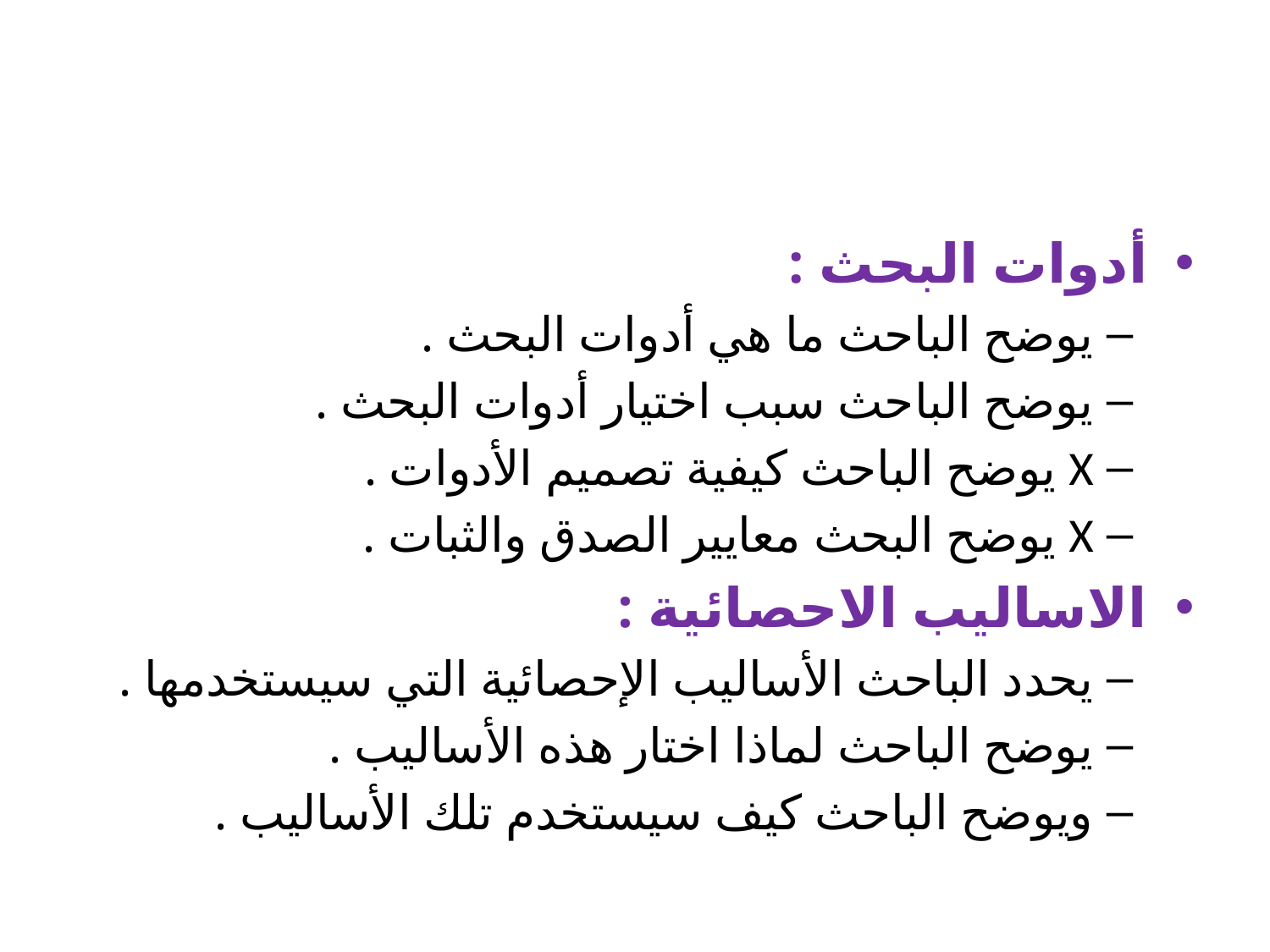

#
أدوات البحث :
يوضح الباحث ما هي أدوات البحث .
يوضح الباحث سبب اختيار أدوات البحث .
X يوضح الباحث كيفية تصميم الأدوات .
X يوضح البحث معايير الصدق والثبات .
الاساليب الاحصائية :
يحدد الباحث الأساليب الإحصائية التي سيستخدمها .
يوضح الباحث لماذا اختار هذه الأساليب .
ويوضح الباحث كيف سيستخدم تلك الأساليب .